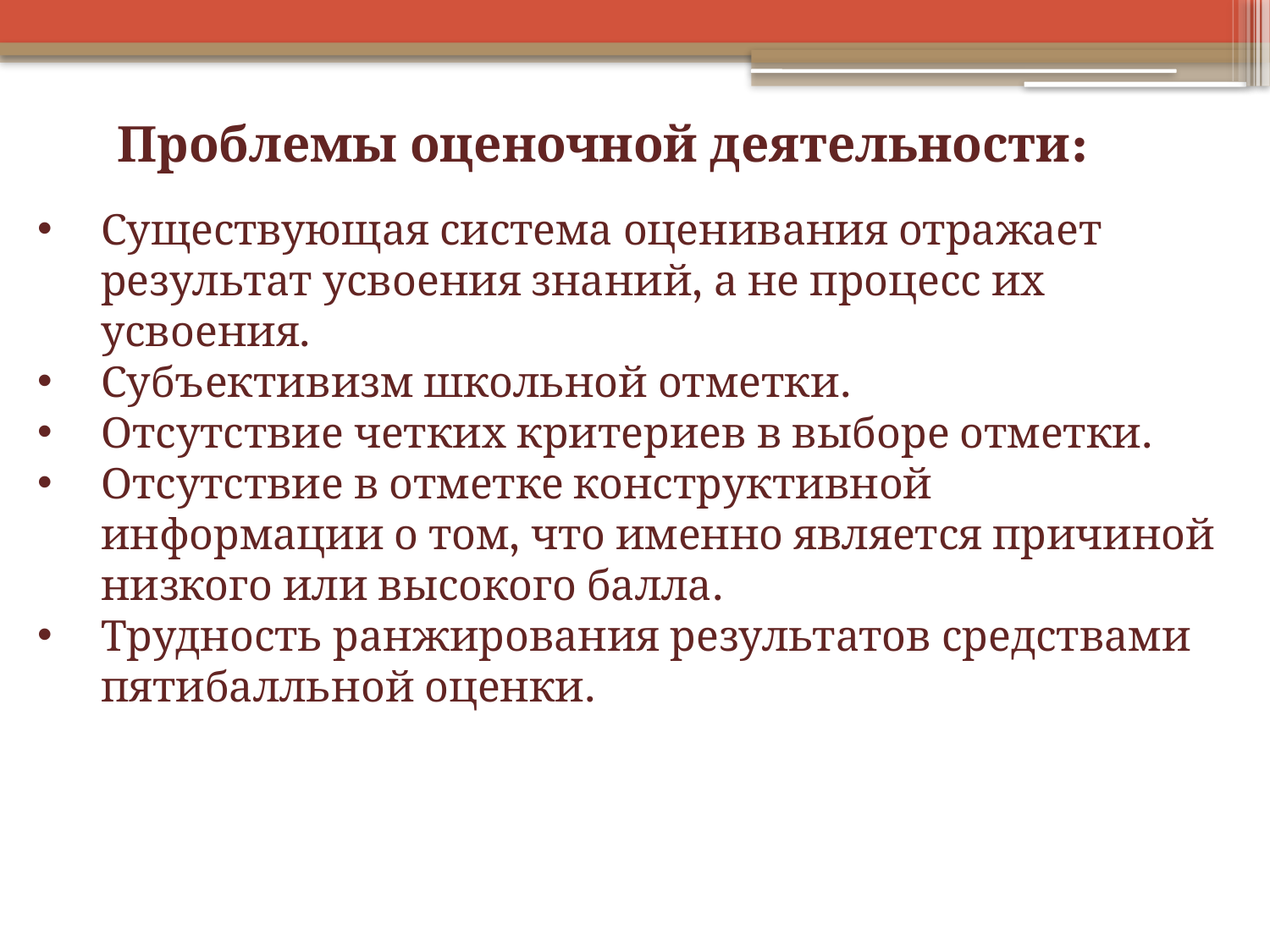

# Проблемы оценочной деятельности:
Существующая система оценивания отражает результат усвоения знаний, а не процесс их усвоения.
Субъективизм школьной отметки.
Отсутствие четких критериев в выборе отметки.
Отсутствие в отметке конструктивной информации о том, что именно является причиной низкого или высокого балла.
Трудность ранжирования результатов средствами пятибалльной оценки.